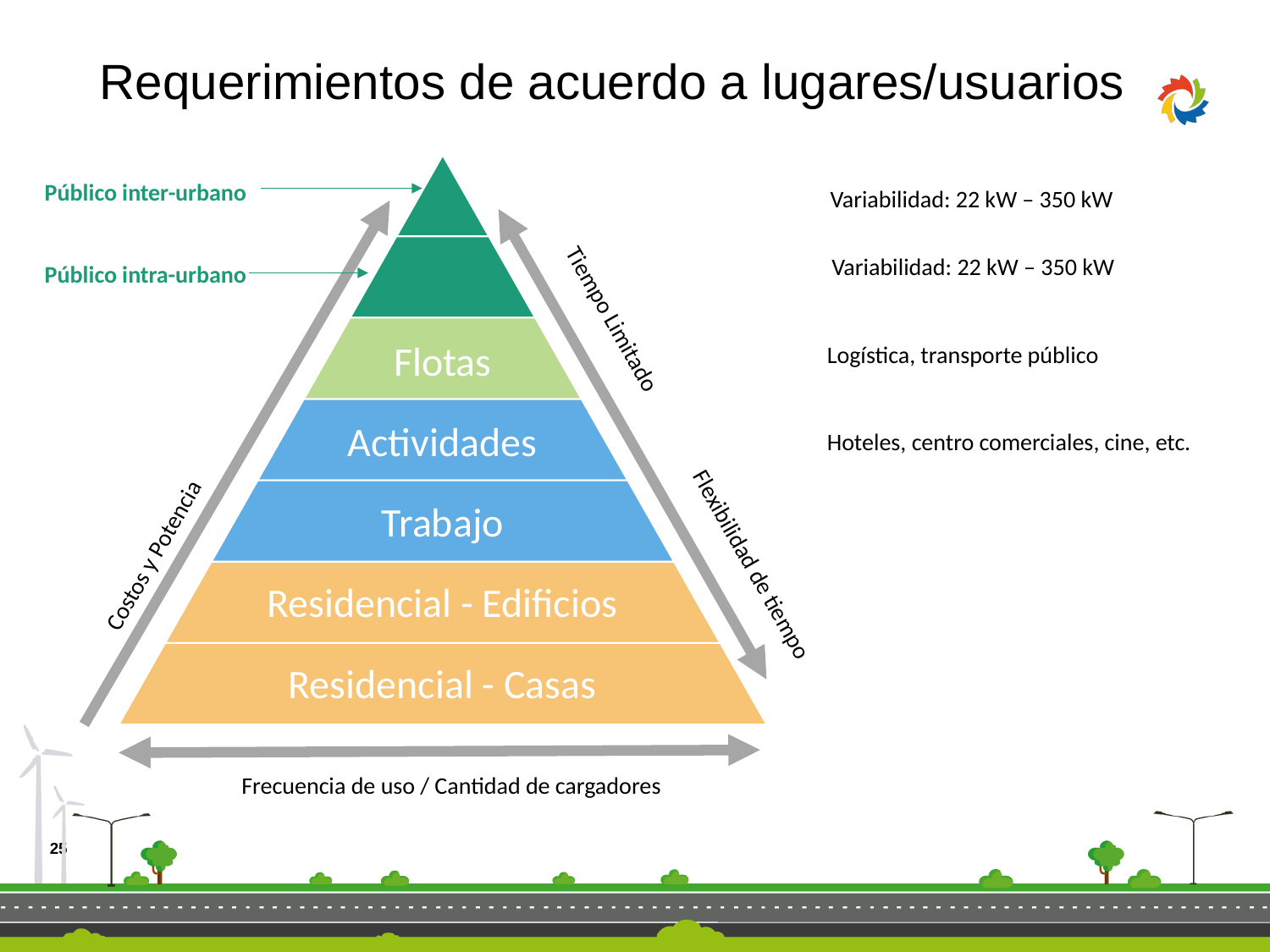

# Requerimientos de acuerdo a lugares/usuarios

Flotas
Actividades
Trabajo
Residencial - Edificios
Residencial - Casas
Público inter-urbano
Variabilidad: 22 kW – 350 kW
Variabilidad: 22 kW – 350 kW
Público intra-urbano
Logística, transporte público
Costos y Potencia
Hoteles, centro comerciales, cine, etc.
Tiempo Limitado                  Flexibilidad de tiempo
Frecuencia de uso / Cantidad de cargadores